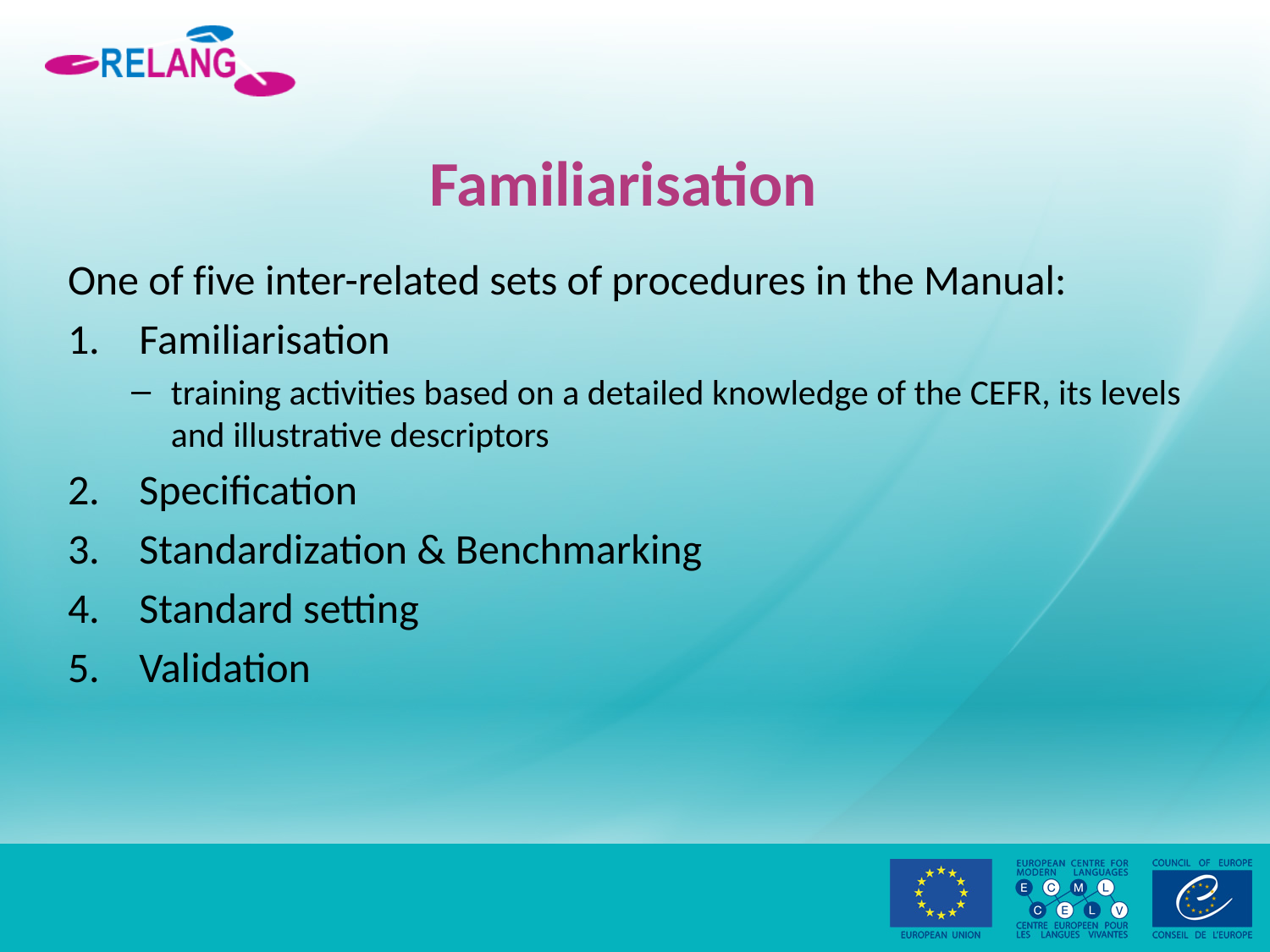

# Familiarisation
One of five inter-related sets of procedures in the Manual:
Familiarisation
training activities based on a detailed knowledge of the CEFR, its levels and illustrative descriptors
Specification
Standardization & Benchmarking
Standard setting
Validation